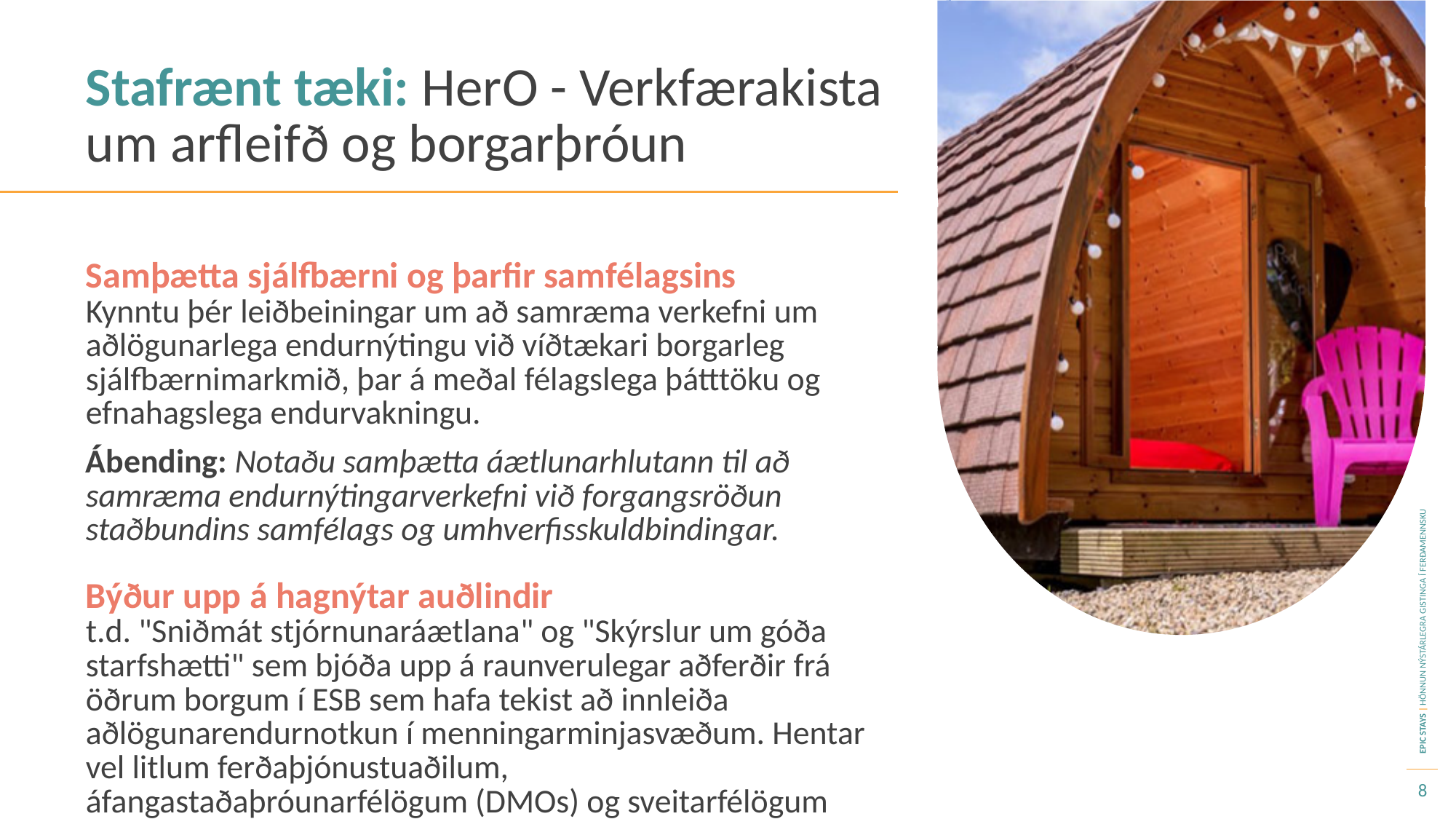

Stafrænt tæki: HerO - Verkfærakista um arfleifð og borgarþróun

Samþætta sjálfbærni og þarfir samfélagsins
Kynntu þér leiðbeiningar um að samræma verkefni um aðlögunarlega endurnýtingu við víðtækari borgarleg sjálfbærnimarkmið, þar á meðal félagslega þátttöku og efnahagslega endurvakningu.

Ábending: Notaðu samþætta áætlunarhlutann til að samræma endurnýtingarverkefni við forgangsröðun staðbundins samfélags og umhverfisskuldbindingar.

Býður upp á hagnýtar auðlindir
t.d. "Sniðmát stjórnunaráætlana" og "Skýrslur um góða starfshætti" sem bjóða upp á raunverulegar aðferðir frá öðrum borgum í ESB sem hafa tekist að innleiða aðlögunarendurnotkun í menningarminjasvæðum. Hentar vel litlum ferðaþjónustuaðilum, áfangastaðaþróunarfélögum (DMOs) og sveitarfélögum sem stefna að sjálfbærum nýsköpun.

8